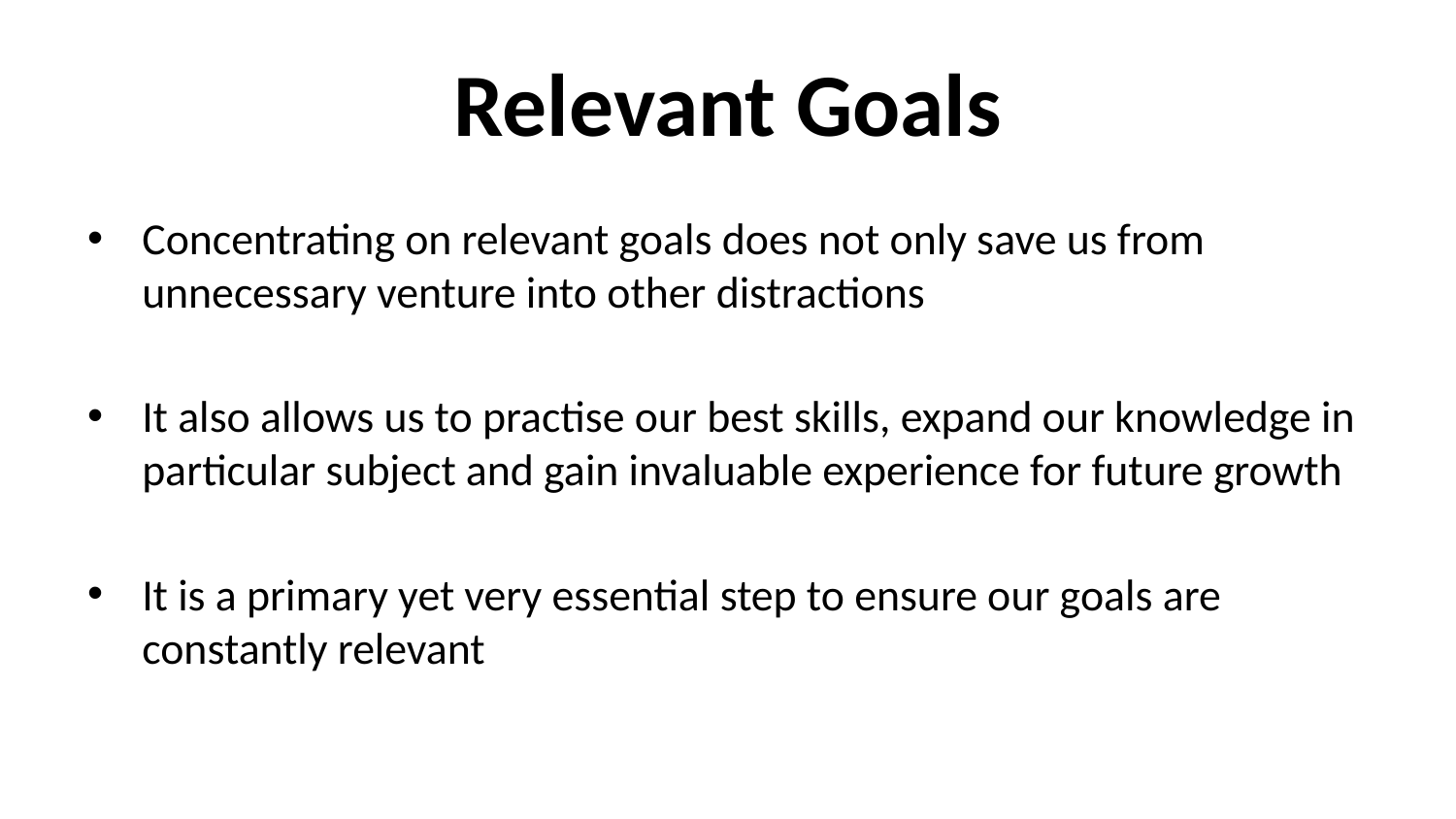

# Relevant Goals
Concentrating on relevant goals does not only save us from unnecessary venture into other distractions

It also allows us to practise our best skills, expand our knowledge in particular subject and gain invaluable experience for future growth

It is a primary yet very essential step to ensure our goals are constantly relevant